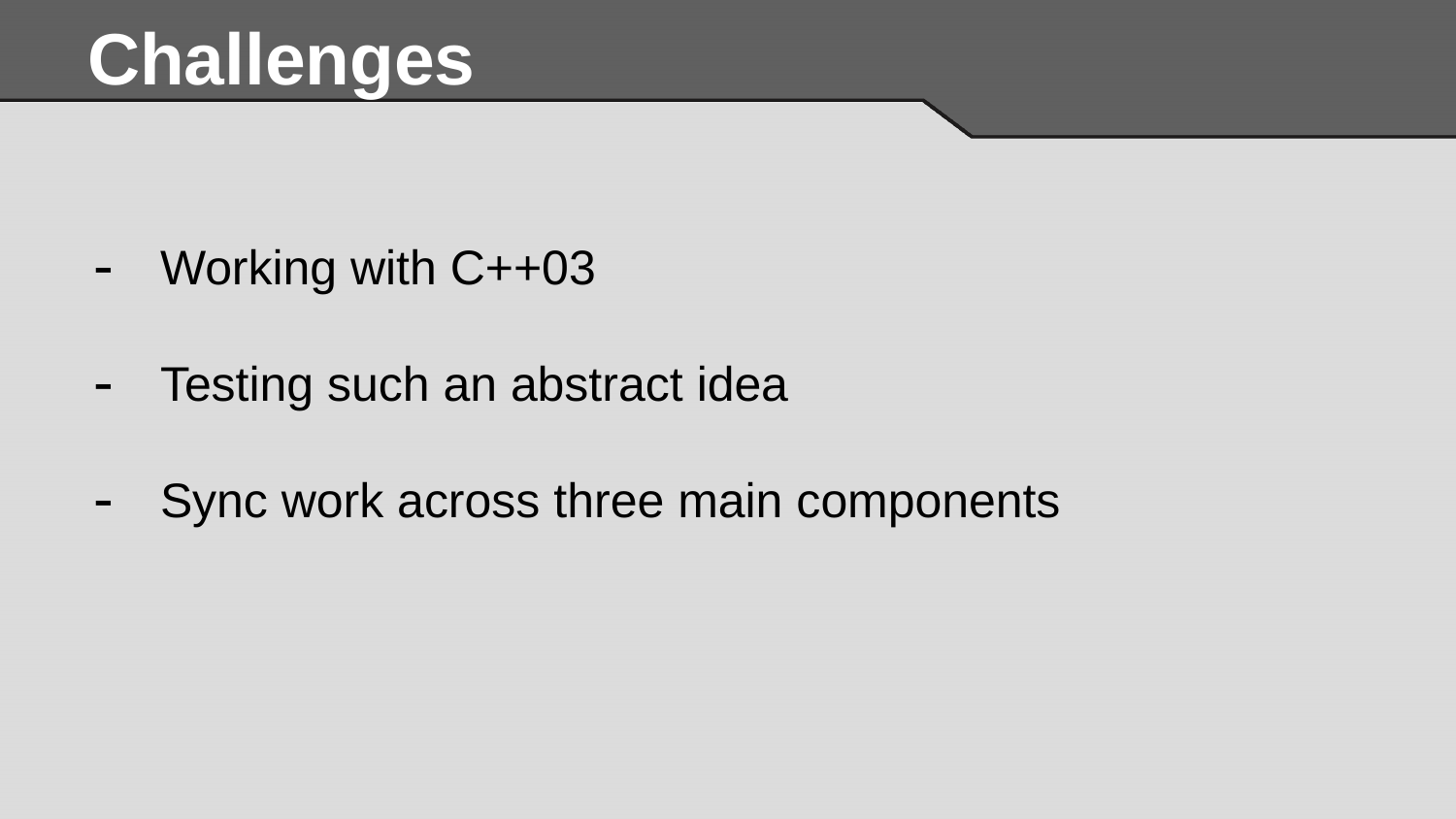

# Challenges

Working with C++03

Testing such an abstract idea

Sync work across three main components